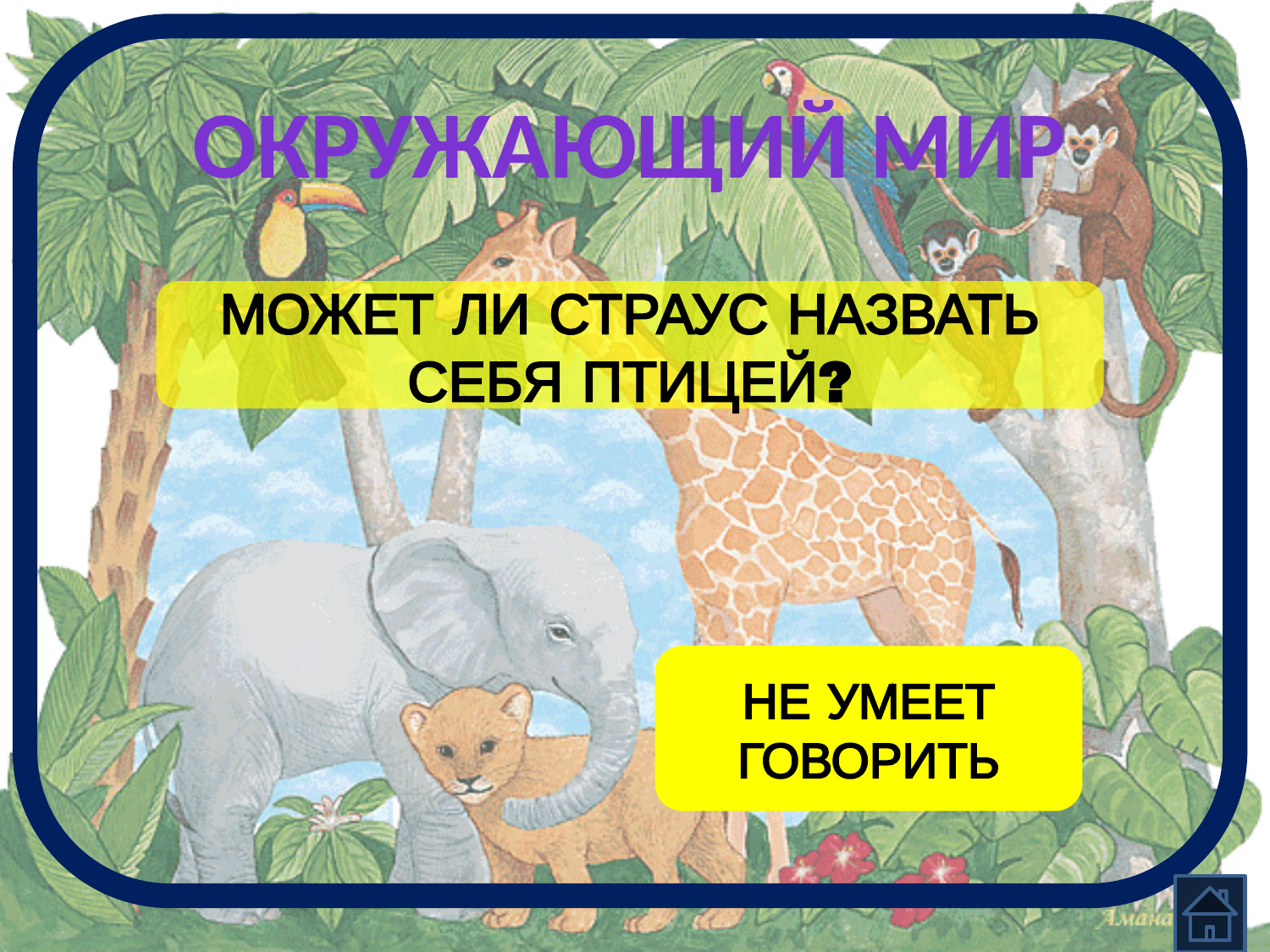

ОКРУЖАЮЩИЙ МИР
МОЖЕТ ЛИ СТРАУС НАЗВАТЬ СЕБЯ ПТИЦЕЙ?
НЕ УМЕЕТ ГОВОРИТЬ